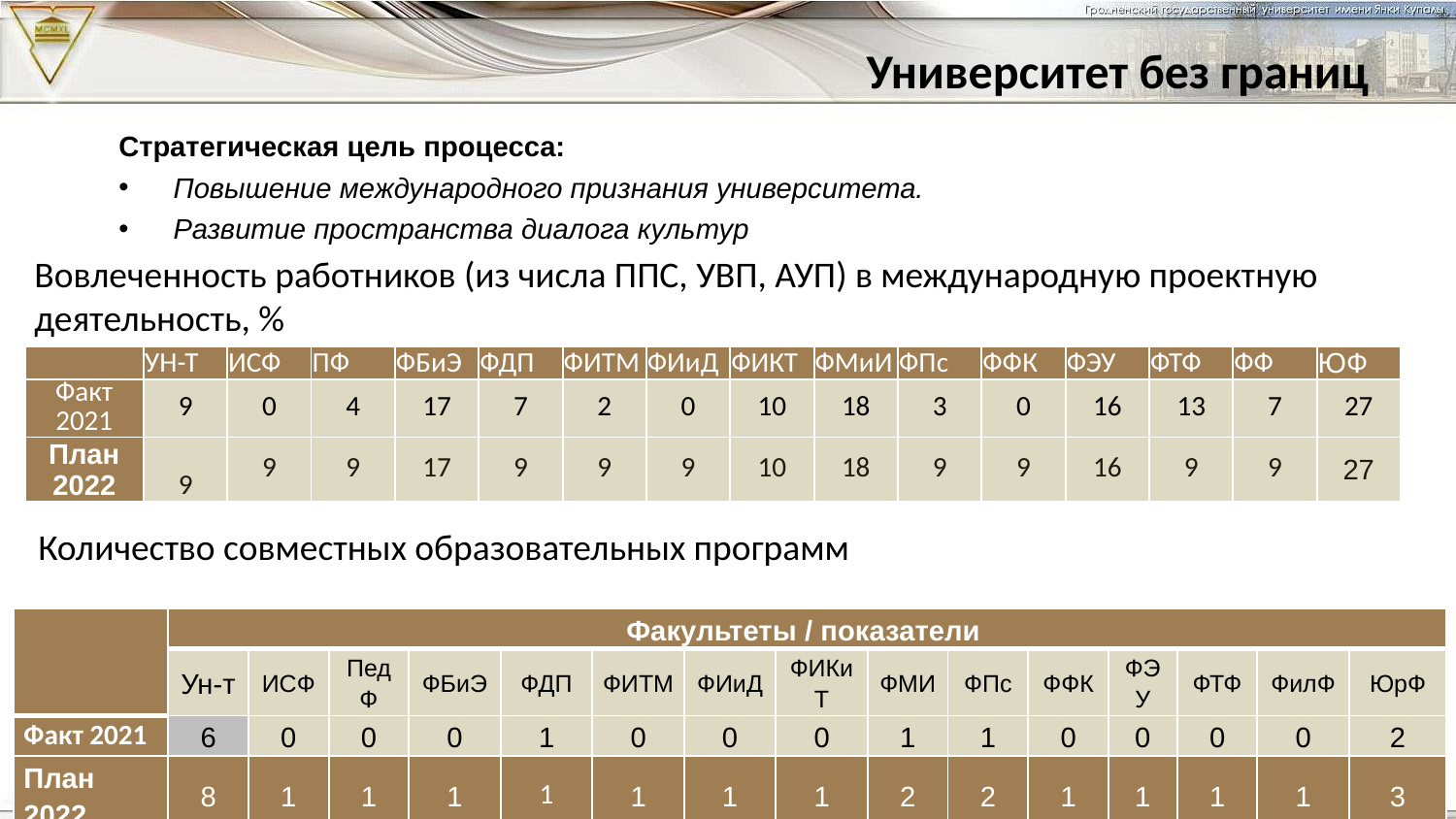

Университет без границ
Стратегическая цель процесса:
Повышение международного признания университета.
Развитие пространства диалога культур
Вовлеченность работников (из числа ППС, УВП, АУП) в международную проектную деятельность, %
|  | УН-Т | ИСФ | ПФ | ФБиЭ | ФДП | ФИТМ | ФИиД | ФИКТ | ФМиИ | ФПс | ФФК | ФЭУ | ФТФ | ФФ | ЮФ |
| --- | --- | --- | --- | --- | --- | --- | --- | --- | --- | --- | --- | --- | --- | --- | --- |
| Факт 2021 | 9 | 0 | 4 | 17 | 7 | 2 | 0 | 10 | 18 | 3 | 0 | 16 | 13 | 7 | 27 |
| План 2022 | 9 | 9 | 9 | 17 | 9 | 9 | 9 | 10 | 18 | 9 | 9 | 16 | 9 | 9 | 27 |
Количество совместных образовательных программ

|  | Факультеты / показатели |  |  |  |  |  |  |  |  |  |  |  |  |  |  |
| --- | --- | --- | --- | --- | --- | --- | --- | --- | --- | --- | --- | --- | --- | --- | --- |
|  | Ун-т | ИСФ | ПедФ | ФБиЭ | ФДП | ФИТМ | ФИиД | ФИКиТ | ФМИ | ФПс | ФФК | ФЭУ | ФТФ | ФилФ | ЮрФ |
| Факт 2021 | 6 | 0 | 0 | 0 | 1 | 0 | 0 | 0 | 1 | 1 | 0 | 0 | 0 | 0 | 2 |
| План 2022 | 8 | 1 | 1 | 1 | 1 | 1 | 1 | 1 | 2 | 2 | 1 | 1 | 1 | 1 | 3 |